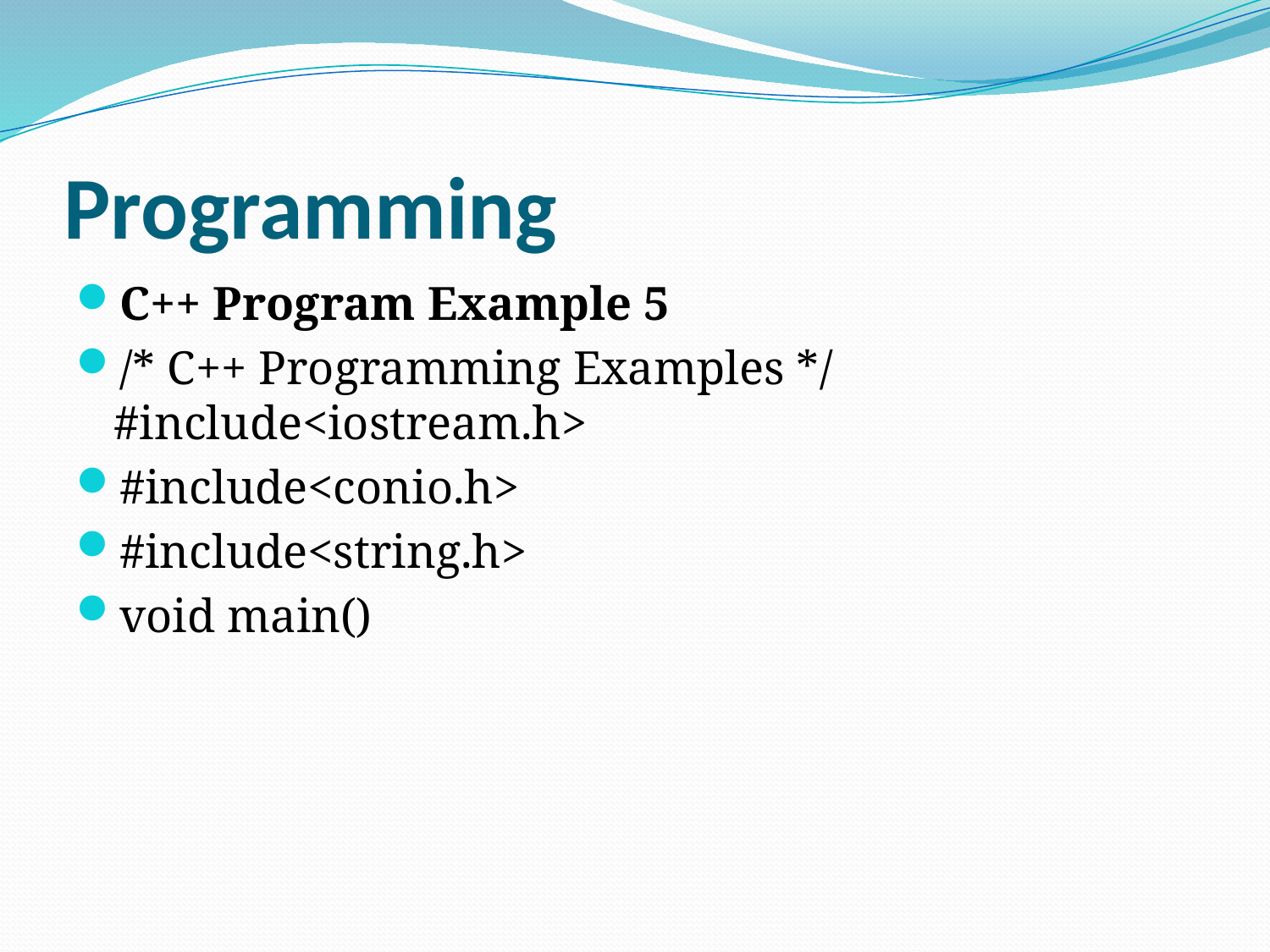

# Programming
C++ Program Example 5
/* C++ Programming Examples */ #include<iostream.h>
#include<conio.h>
#include<string.h>
void main()